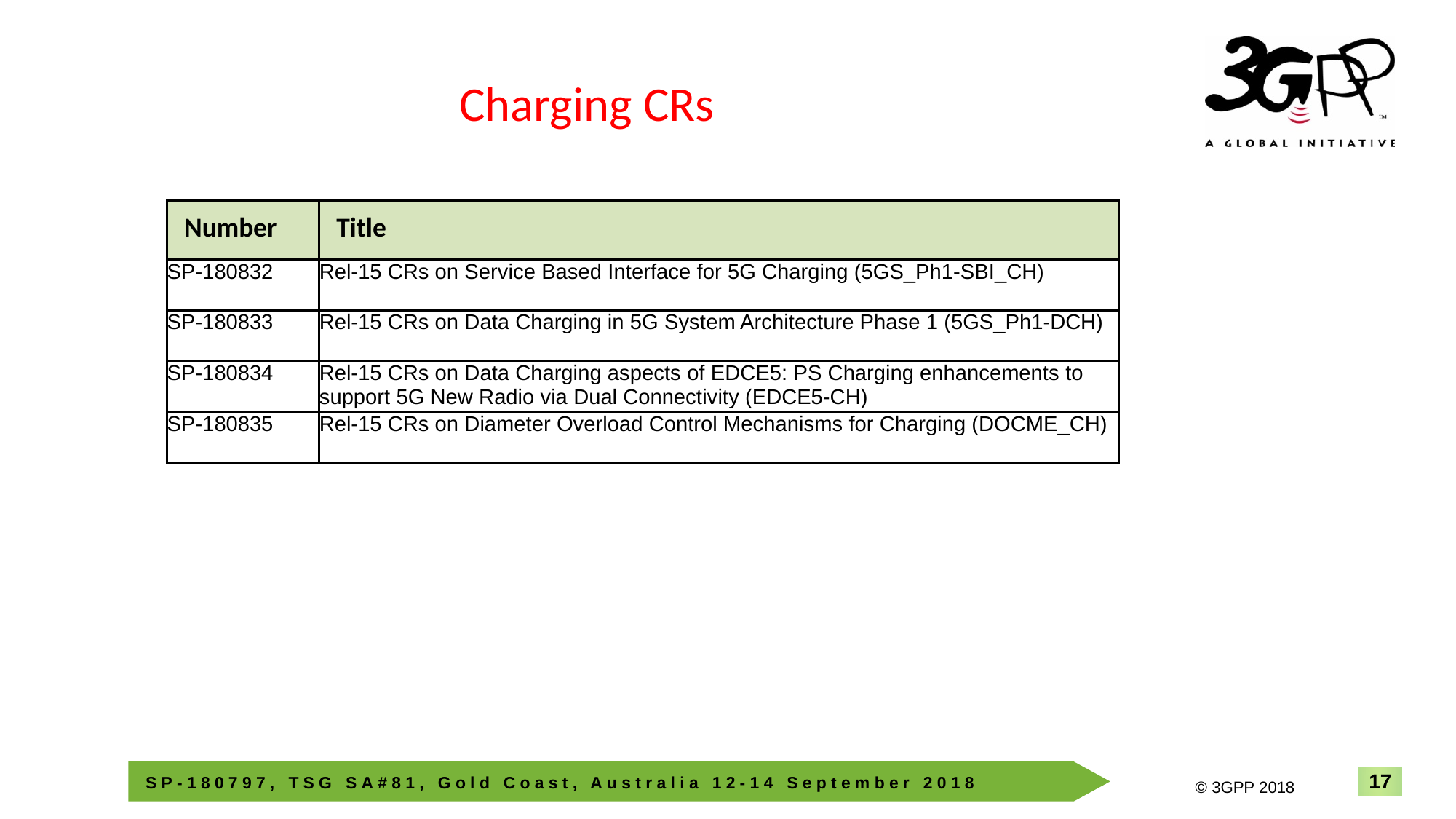

Charging CRs
| Number | Title |
| --- | --- |
| SP-180832 | Rel-15 CRs on Service Based Interface for 5G Charging (5GS\_Ph1-SBI\_CH) |
| SP-180833 | Rel-15 CRs on Data Charging in 5G System Architecture Phase 1 (5GS\_Ph1-DCH) |
| SP-180834 | Rel-15 CRs on Data Charging aspects of EDCE5: PS Charging enhancements to support 5G New Radio via Dual Connectivity (EDCE5-CH) |
| SP-180835 | Rel-15 CRs on Diameter Overload Control Mechanisms for Charging (DOCME\_CH) |